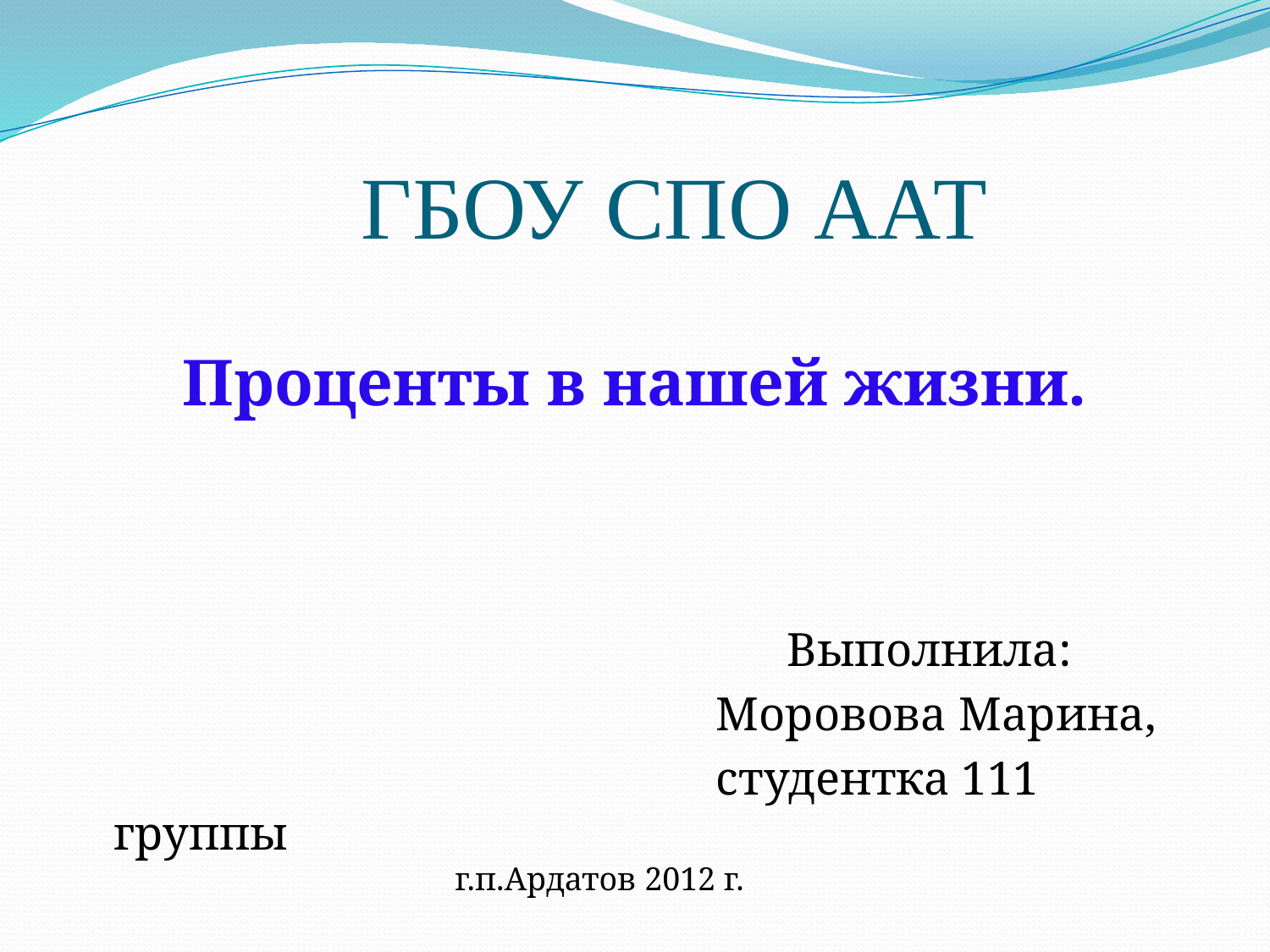

# ГБОУ СПО ААТ

Проценты в нашей жизни.

                                                            Выполнила:
                                                      Моровова Марина,
                                                      студентка 111 группы
г.п.Ардатов 2012 г.